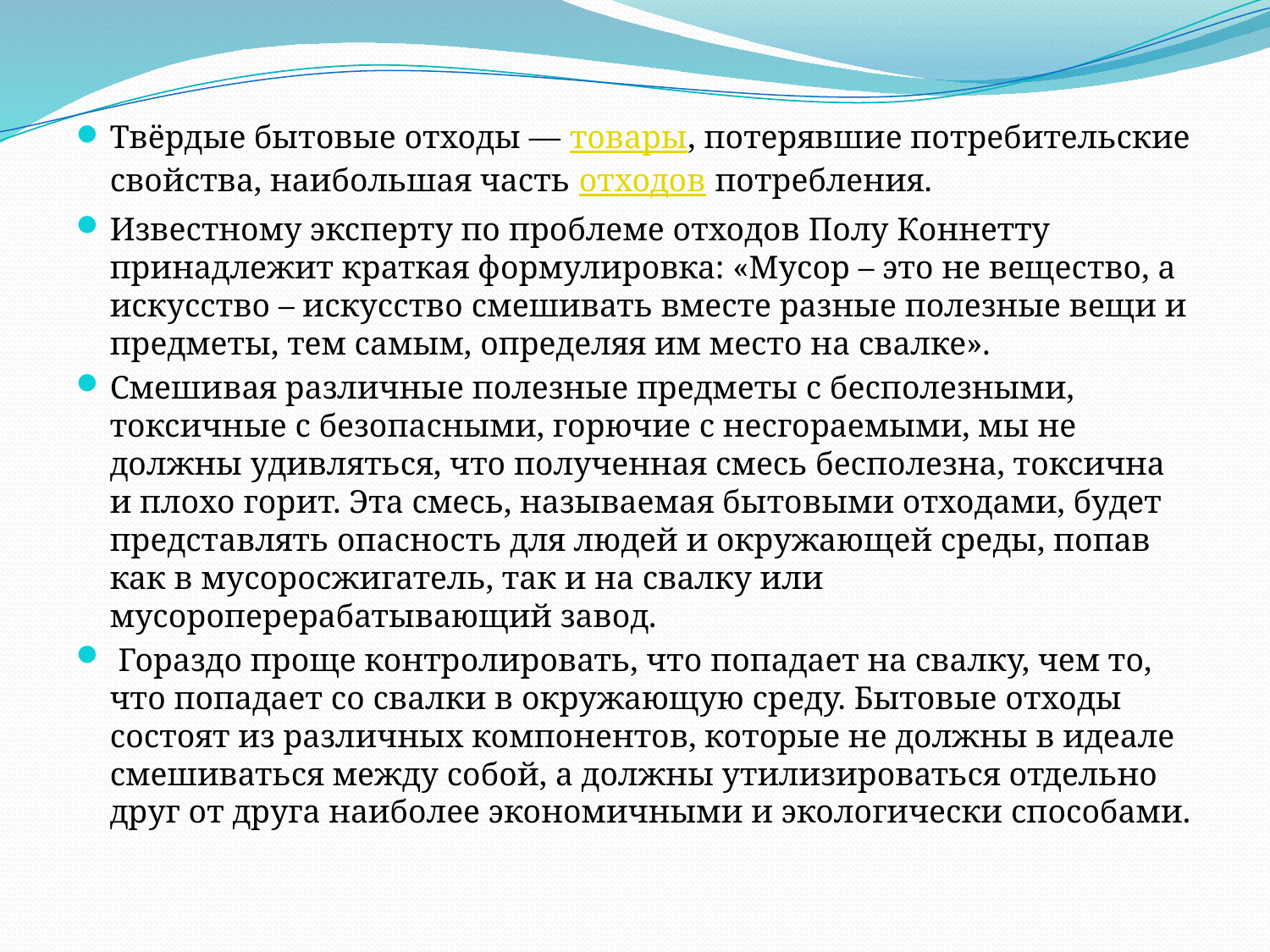

Твёрдые бытовые отходы — товары, потерявшие потребительские свойства, наибольшая часть отходов потребления.
Известному эксперту по проблеме отходов Полу Коннетту принадлежит краткая формулировка: «Мусор – это не вещество, а искусство – искусство смешивать вместе разные полезные вещи и предметы, тем самым, определяя им место на свалке».
Смешивая различные полезные предметы с бесполезными, токсичные с безопасными, горючие с несгораемыми, мы не должны удивляться, что полученная смесь бесполезна, токсична и плохо горит. Эта смесь, называемая бытовыми отходами, будет представлять опасность для людей и окружающей среды, попав как в мусоросжигатель, так и на свалку или мусороперерабатывающий завод.
 Гораздо проще контролировать, что попадает на свалку, чем то, что попадает со свалки в окружающую среду. Бытовые отходы состоят из различных компонентов, которые не должны в идеале смешиваться между собой, а должны утилизироваться отдельно друг от друга наиболее экономичными и экологически способами.